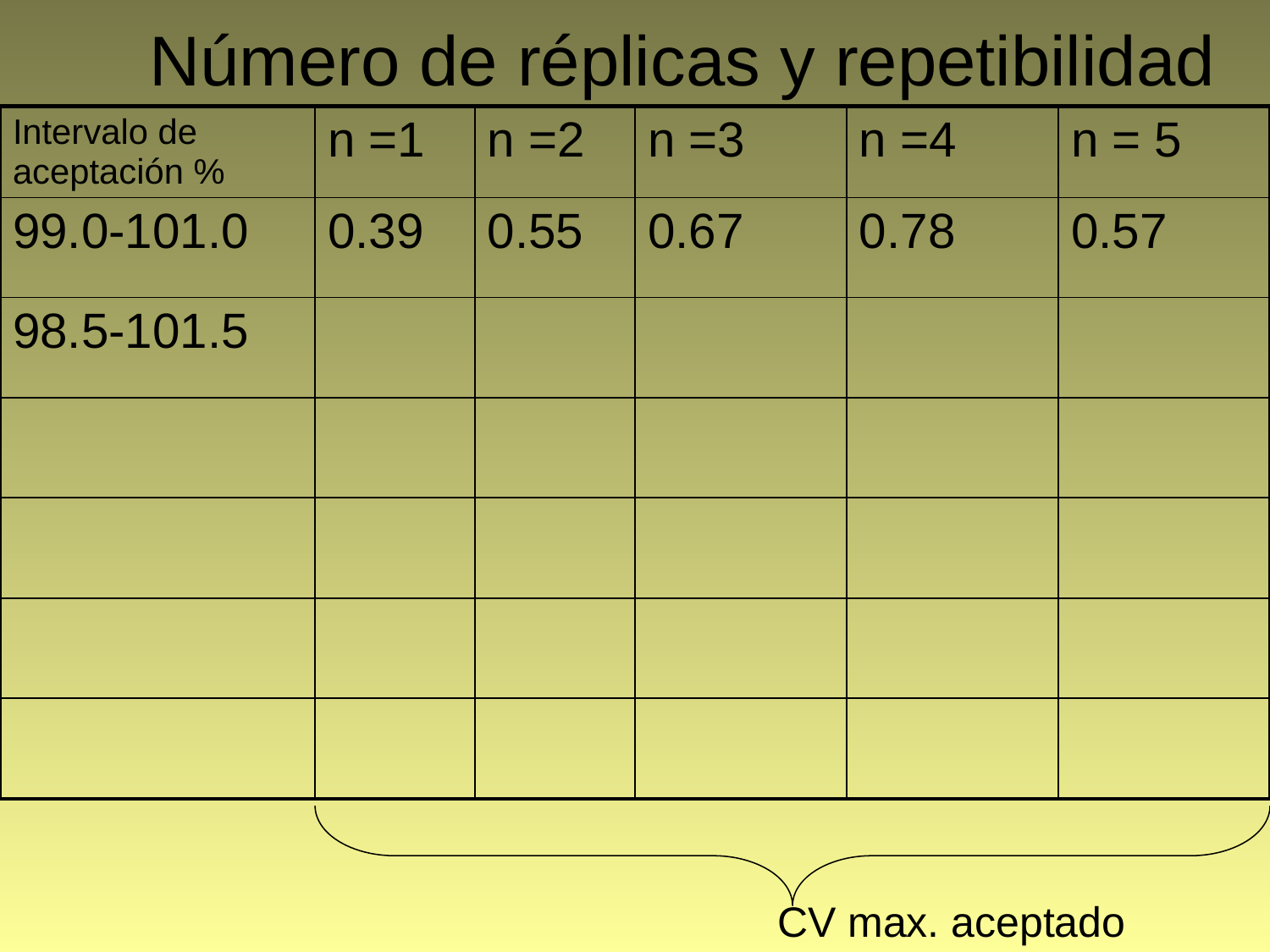

# Número de réplicas y repetibilidad
| Intervalo de aceptación % | n =1 | n =2 | n =3 | n =4 | n = 5 |
| --- | --- | --- | --- | --- | --- |
| 99.0-101.0 | 0.39 | 0.55 | 0.67 | 0.78 | 0.57 |
| 98.5-101.5 |  |  |  |  |  |
|  |  |  |  |  |  |
|  |  |  |  |  |  |
|  |  |  |  |  |  |
|  |  |  |  |  |  |

CV max. aceptado